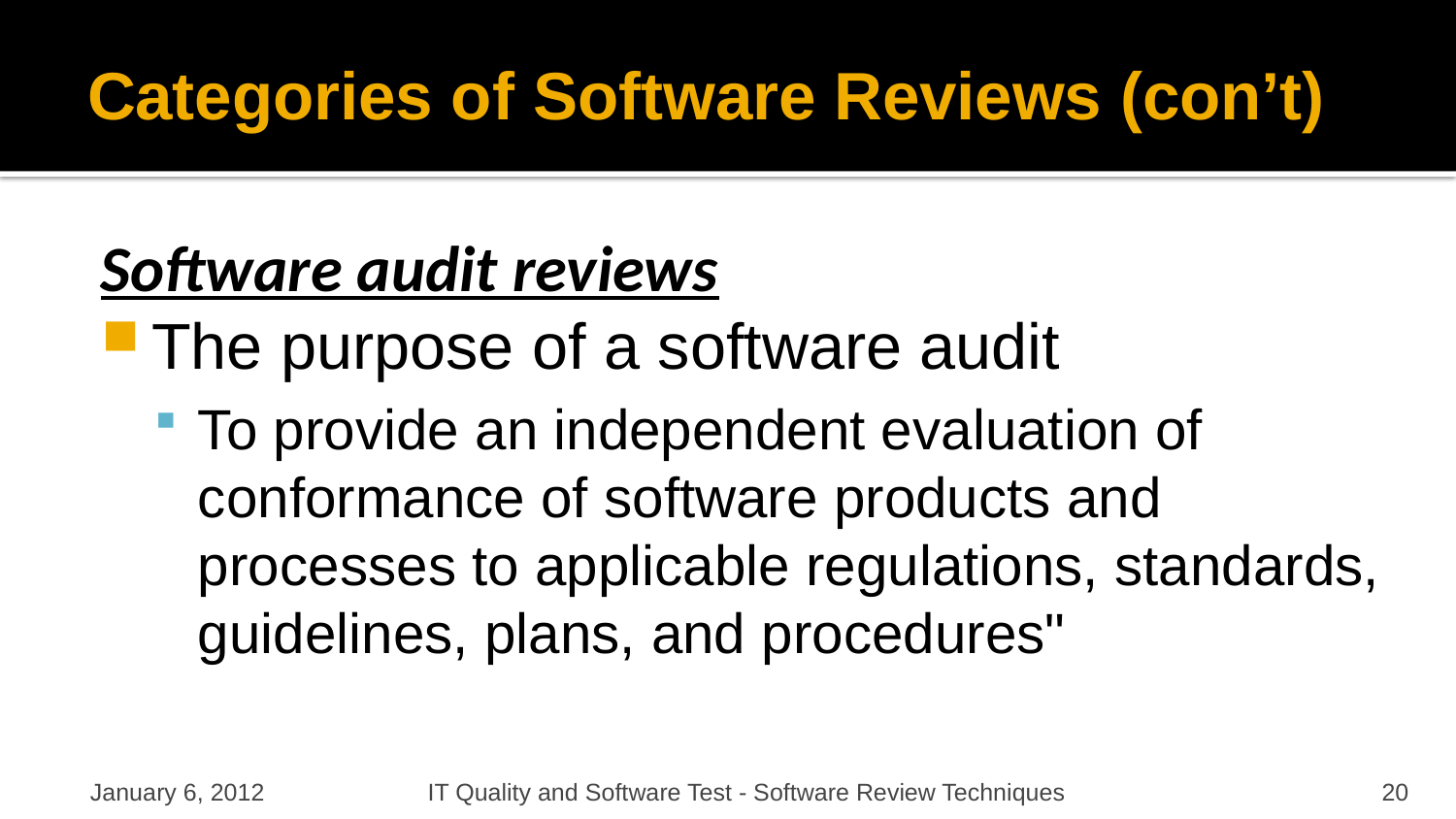

# Categories of Software Reviews (con’t)
Software audit reviews
The purpose of a software audit
To provide an independent evaluation of conformance of software products and processes to applicable regulations, standards, guidelines, plans, and procedures"

January 6, 2012
IT Quality and Software Test - Software Review Techniques
20